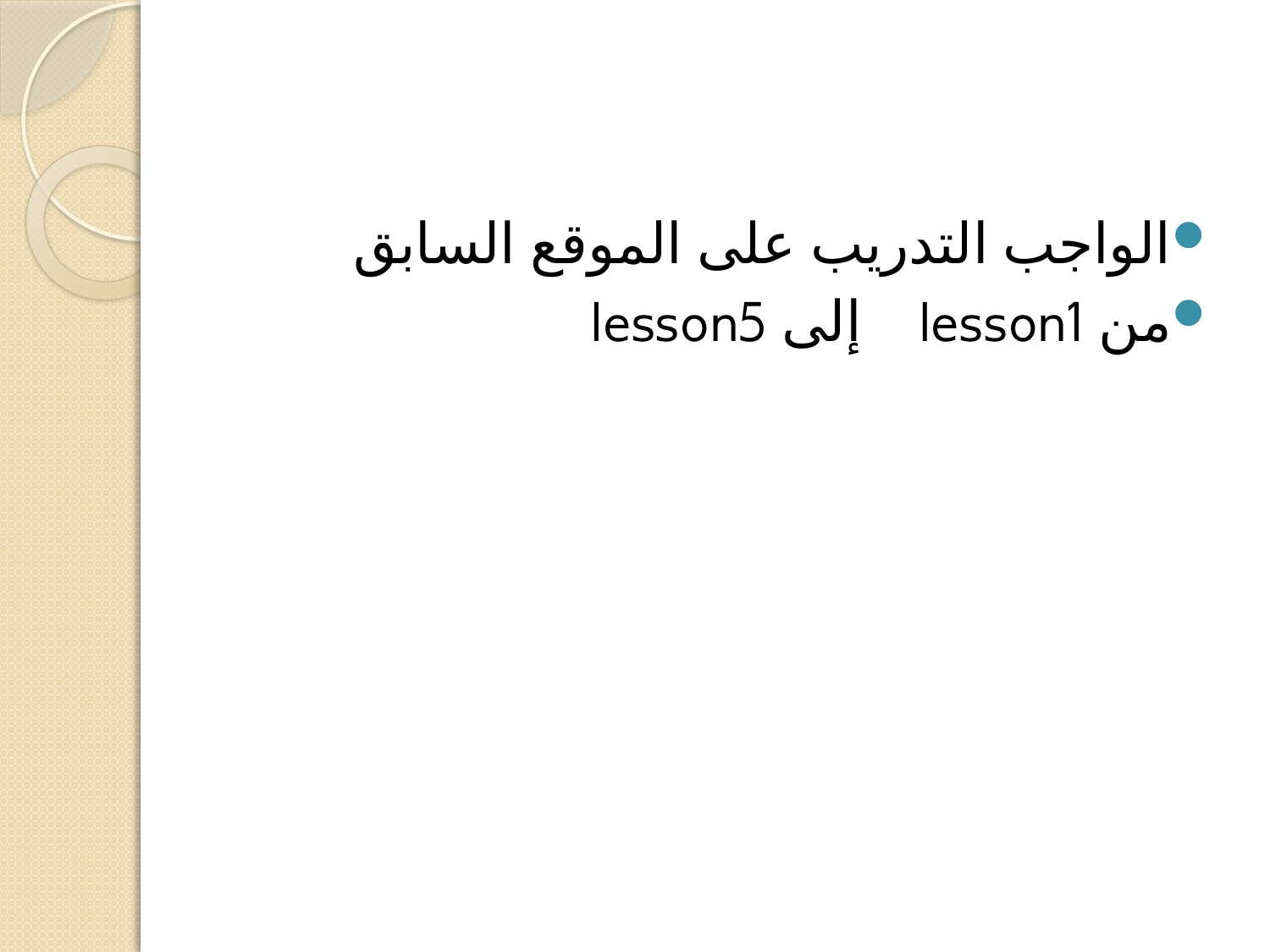

#
الواجب التدريب على الموقع السابق
من lesson1    إلى lesson5